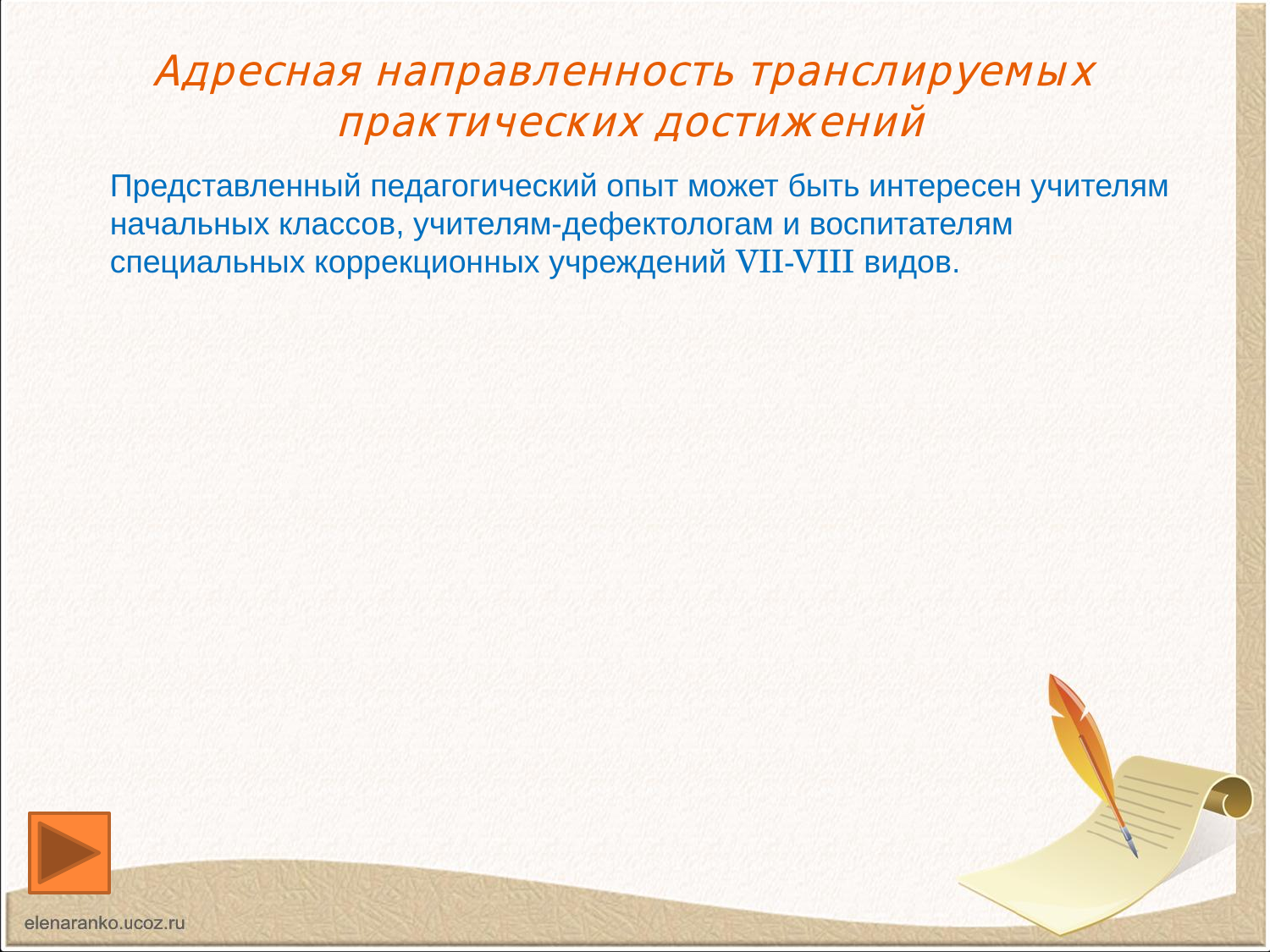

# Адресная направленность транслируемых практических достижений
Представленный педагогический опыт может быть интересен учителям начальных классов, учителям-дефектологам и воспитателям специальных коррекционных учреждений VII-VIII видов.